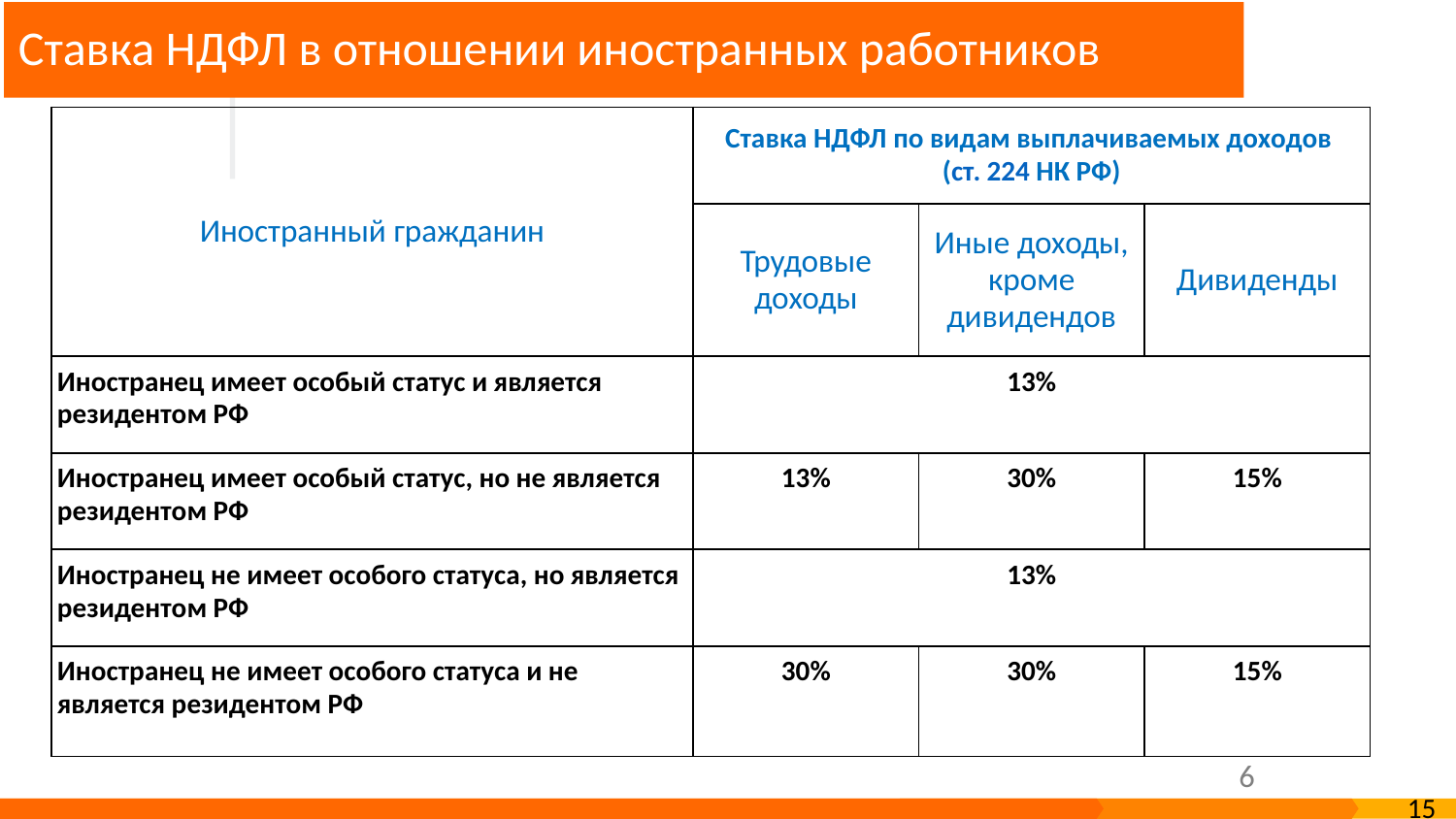

Ставка НДФЛ в отношении иностранных работников

| Иностранный гражданин | Ставка НДФЛ по видам выплачиваемых доходов (ст. 224 НК РФ) |  |  |
| --- | --- | --- | --- |
|  | Трудовые доходы | Иные доходы, кроме дивидендов | Дивиденды |
| Иностранец имеет особый статус и является резидентом РФ | 13% |  |  |
| Иностранец имеет особый статус, но не является резидентом РФ | 13% | 30% | 15% |
| Иностранец не имеет особого статуса, но является резидентом РФ | 13% |  |  |
| Иностранец не имеет особого статуса и не является резидентом РФ | 30% | 30% | 15% |
6
15